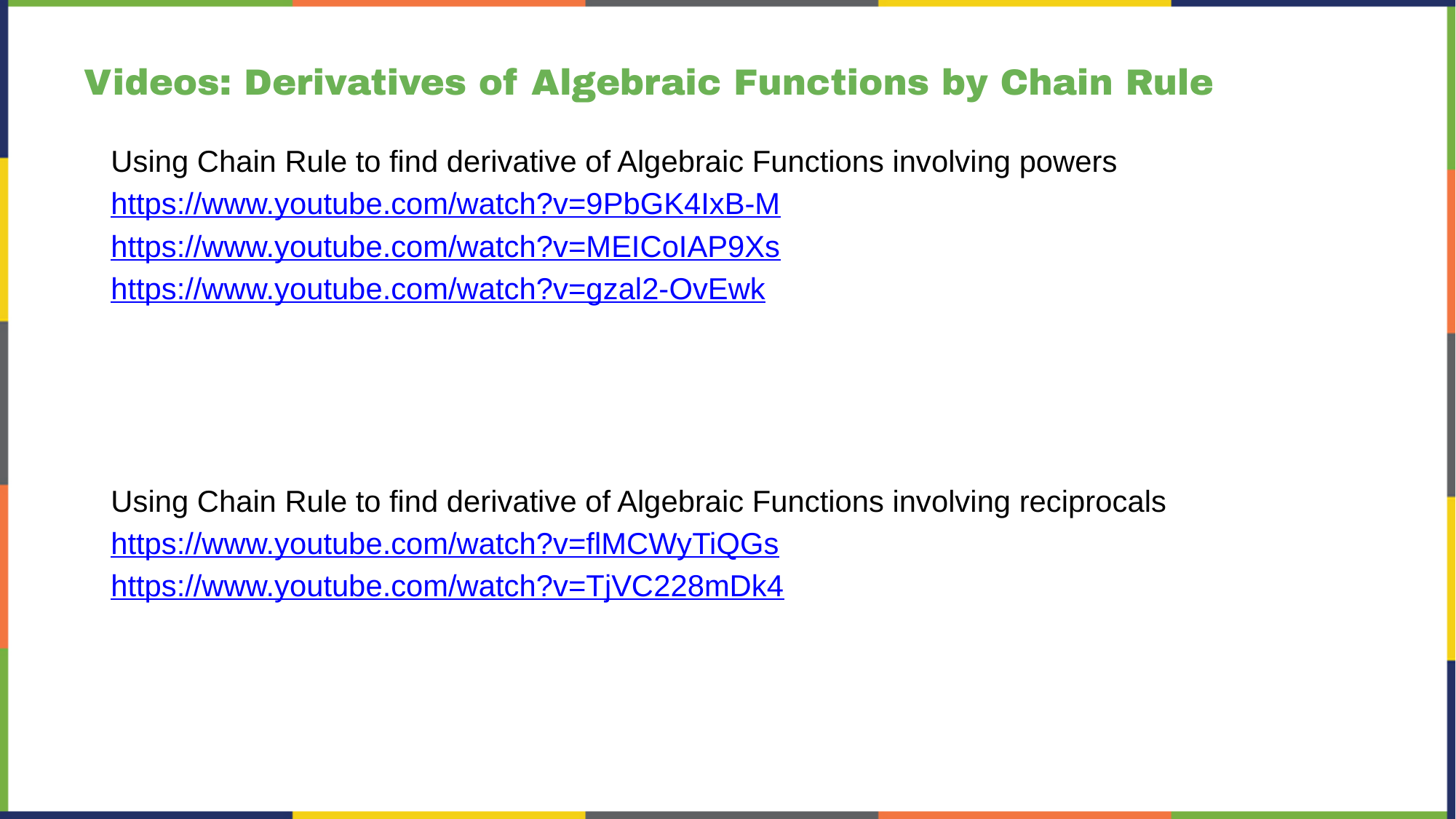

# Videos: Derivatives of Algebraic Functions by Chain Rule
Using Chain Rule to find derivative of Algebraic Functions involving powers
https://www.youtube.com/watch?v=9PbGK4IxB-M
https://www.youtube.com/watch?v=MEICoIAP9Xs
https://www.youtube.com/watch?v=gzal2-OvEwk

Using Chain Rule to find derivative of Algebraic Functions involving reciprocals
https://www.youtube.com/watch?v=flMCWyTiQGs
https://www.youtube.com/watch?v=TjVC228mDk4